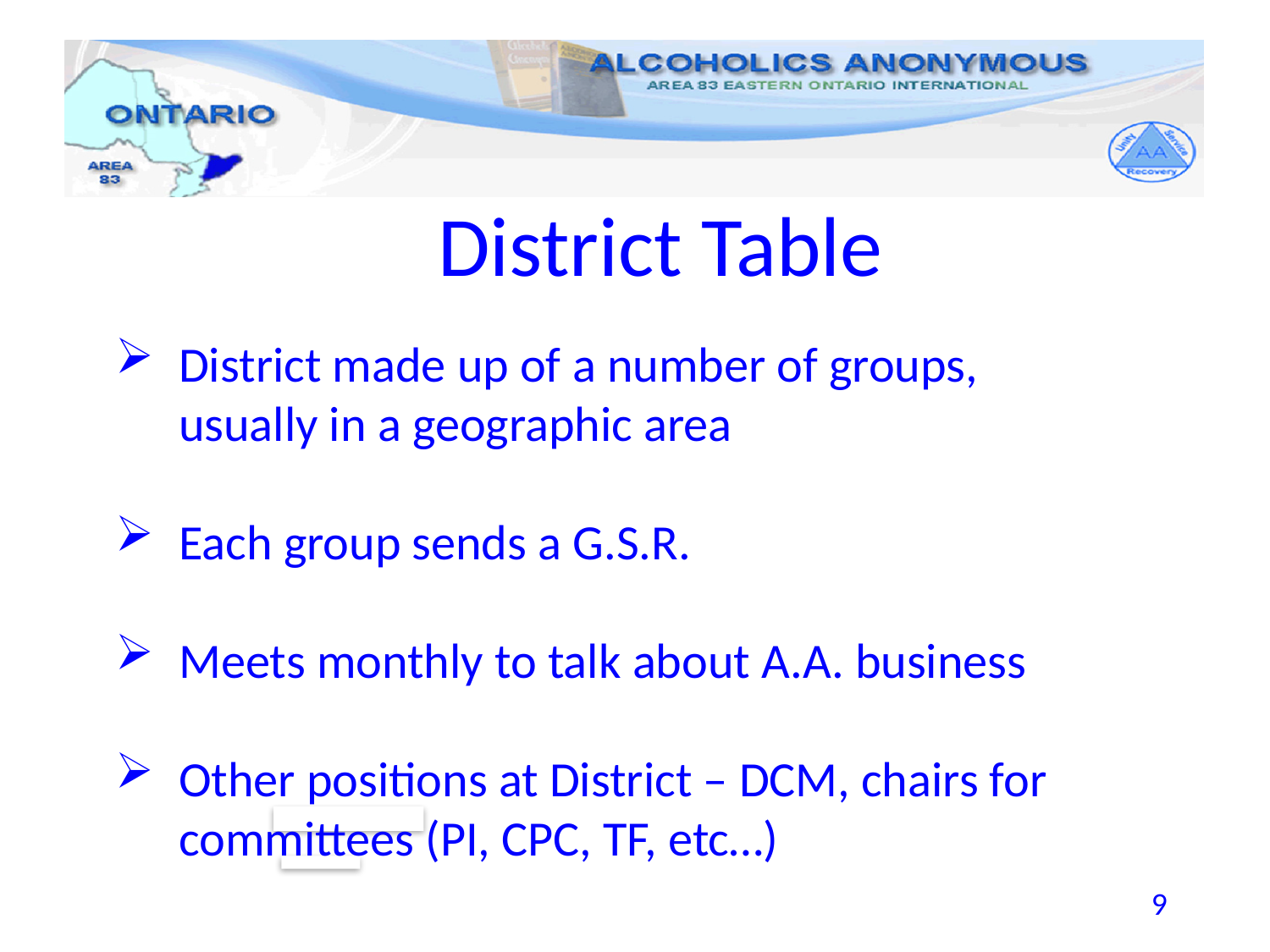

District Table
District made up of a number of groups, usually in a geographic area

Each group sends a G.S.R.

Meets monthly to talk about A.A. business

Other positions at District – DCM, chairs for committees (PI, CPC, TF, etc…)
9